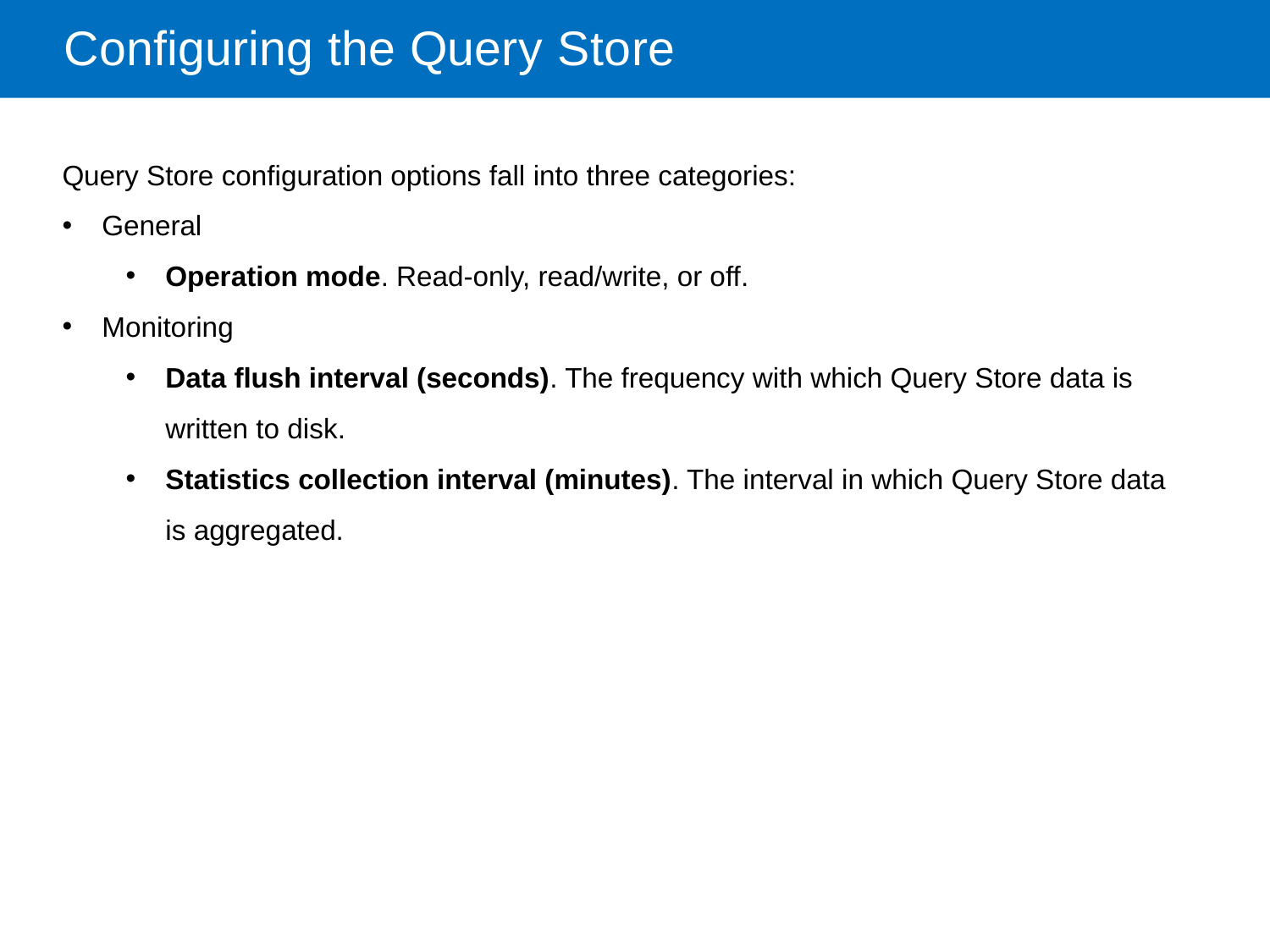

Configuring the Query Store

Query Store configuration options fall into three categories:
General
Operation mode. Read-only, read/write, or off.
Monitoring
Data flush interval (seconds). The frequency with which Query Store data is written to disk.
Statistics collection interval (minutes). The interval in which Query Store data is aggregated.